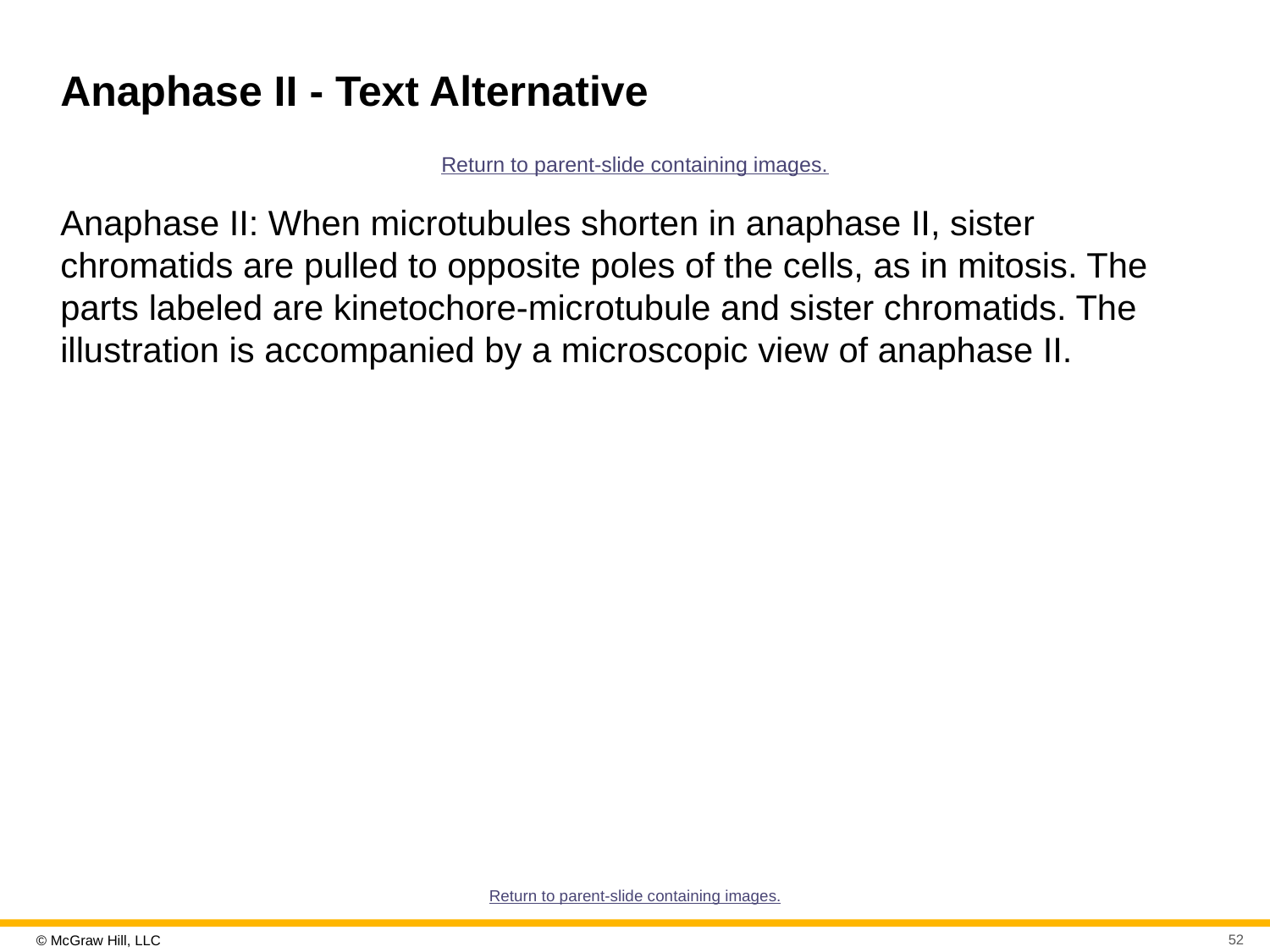

# Anaphase II - Text Alternative
Return to parent-slide containing images.
Anaphase II: When microtubules shorten in anaphase II, sister chromatids are pulled to opposite poles of the cells, as in mitosis. The parts labeled are kinetochore-microtubule and sister chromatids. The illustration is accompanied by a microscopic view of anaphase II.
Return to parent-slide containing images.
52